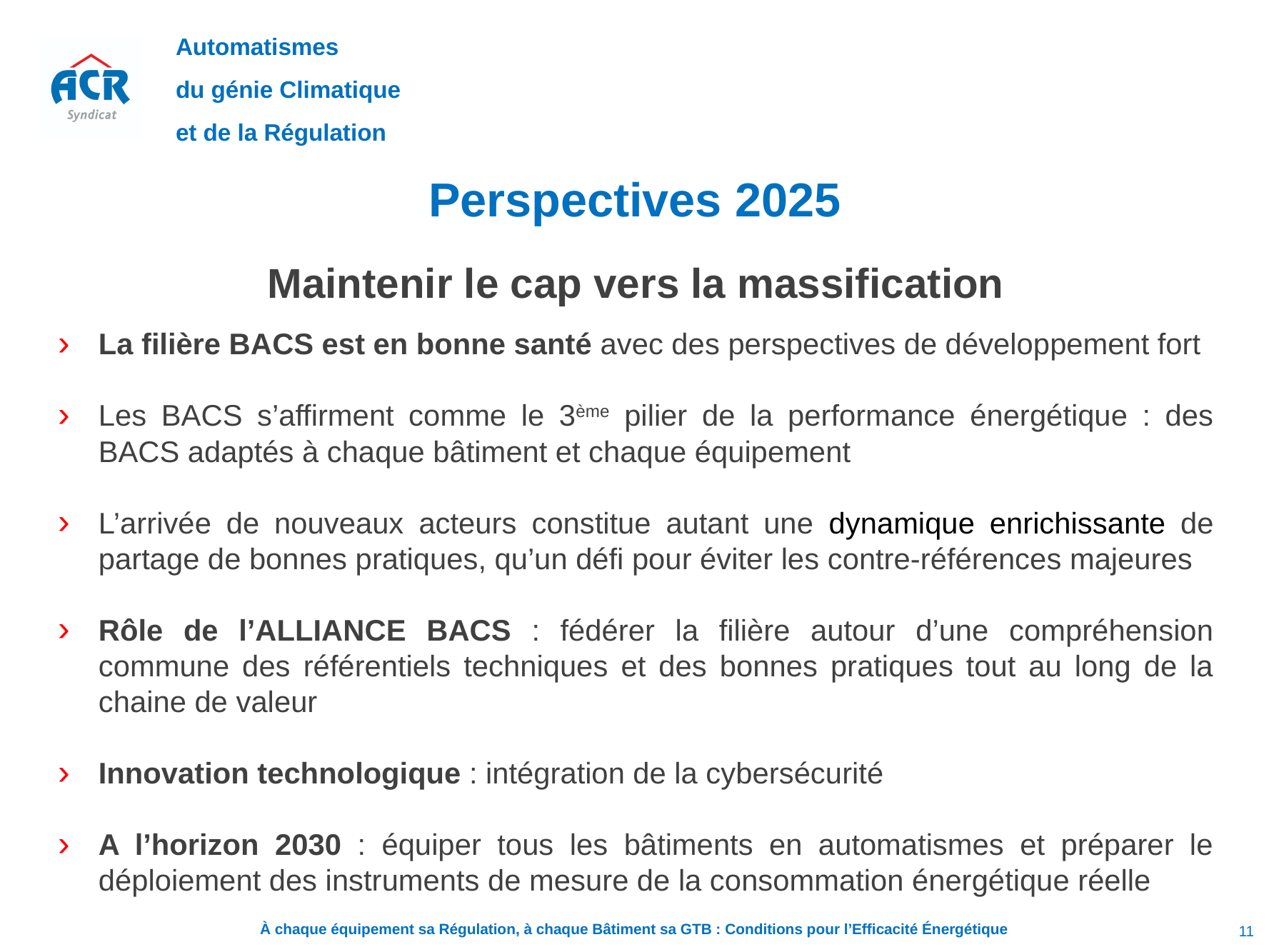

Perspectives 2025
Maintenir le cap vers la massification
La filière BACS est en bonne santé avec des perspectives de développement fort
Les BACS s’affirment comme le 3ème pilier de la performance énergétique : des BACS adaptés à chaque bâtiment et chaque équipement
L’arrivée de nouveaux acteurs constitue autant une dynamique enrichissante de partage de bonnes pratiques, qu’un défi pour éviter les contre-références majeures
Rôle de l’ALLIANCE BACS : fédérer la filière autour d’une compréhension commune des référentiels techniques et des bonnes pratiques tout au long de la chaine de valeur
Innovation technologique : intégration de la cybersécurité
A l’horizon 2030 : équiper tous les bâtiments en automatismes et préparer le déploiement des instruments de mesure de la consommation énergétique réelle